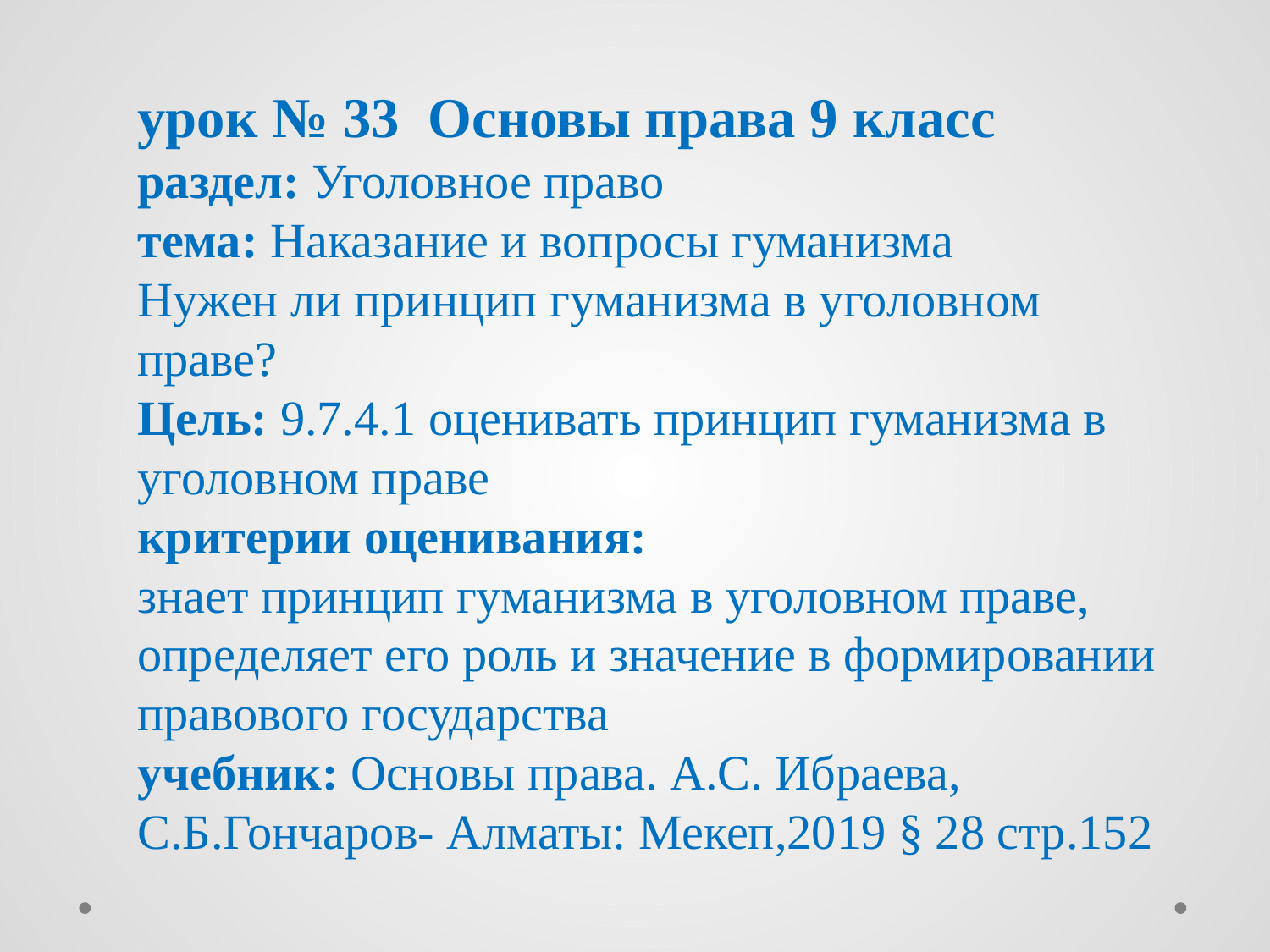

# урок № 33  Основы права 9 класс раздел: Уголовное право тема: Наказание и вопросы гуманизма Нужен ли принцип гуманизма в уголовном праве? Цель: 9.7.4.1 оценивать принцип гуманизма в уголовном праве критерии оценивания: знает принцип гуманизма в уголовном праве, определяет его роль и значение в формировании правового государства учебник: Основы права. А.С. Ибраева, С.Б.Гончаров- Алматы: Мекеп,2019 § 28 стр.152